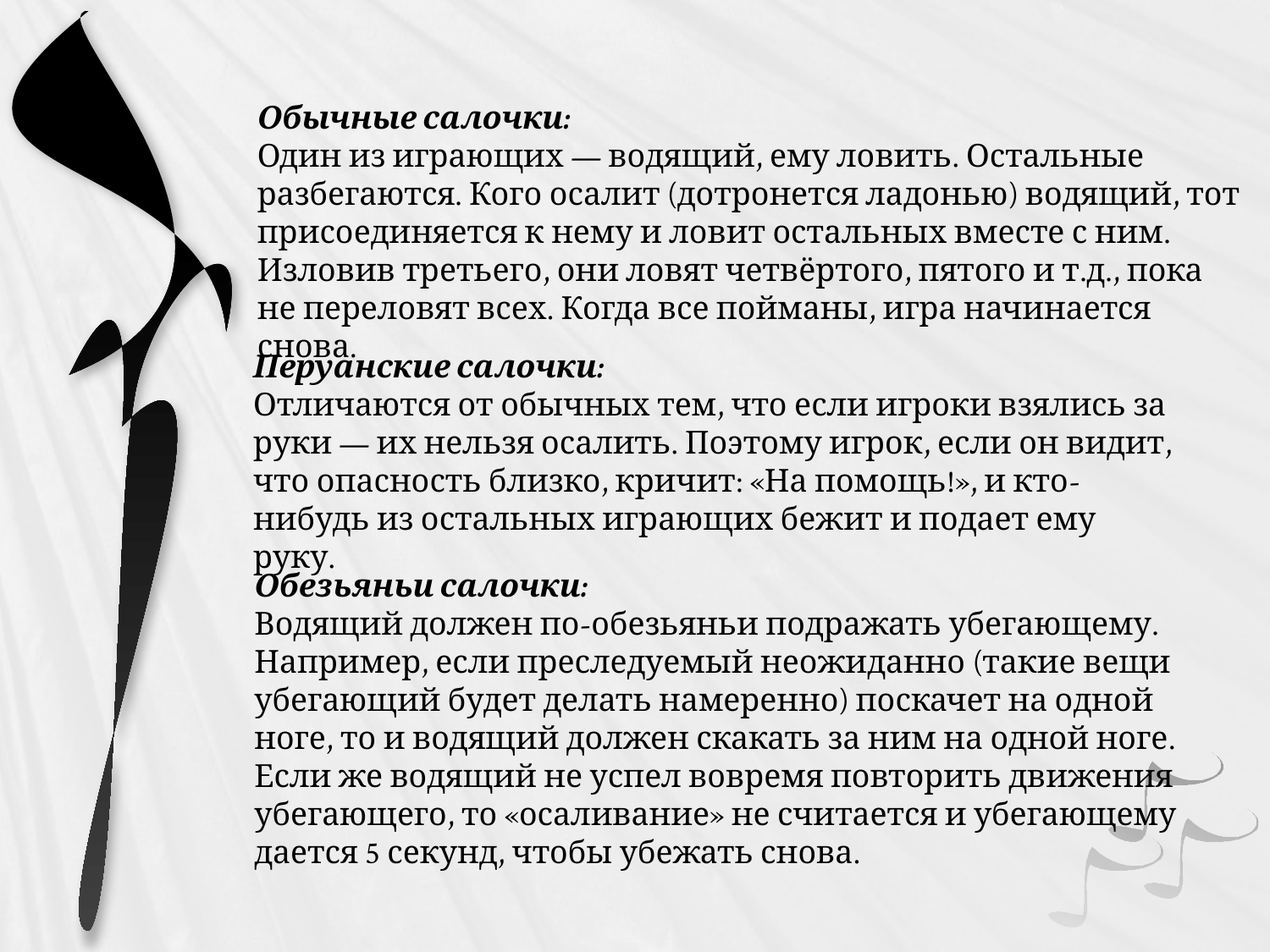

Обычные салочки:
Один из играющих — водящий, ему ловить. Остальные разбегаются. Кого осалит (дотронется ладонью) водящий, тот присоединяется к нему и ловит остальных вместе с ним. Изловив третьего, они ловят четвёртого, пятого и т.д., пока не переловят всех. Когда все пойманы, игра начинается снова.
Перуанские салочки:
Отличаются от обычных тем, что если игроки взялись за руки — их нельзя осалить. Поэтому игрок, если он видит, что опасность близко, кричит: «На помощь!», и кто-нибудь из остальных играющих бежит и подает ему руку.
Обезьяньи салочки:
Водящий должен по-обезьяньи подражать убегающему. Например, если преследуемый неожиданно (такие вещи убегающий будет делать намеренно) поскачет на одной ноге, то и водящий должен скакать за ним на одной ноге. Если же водящий не успел вовремя повторить движения убегающего, то «осаливание» не считается и убегающему дается 5 секунд, чтобы убежать снова.